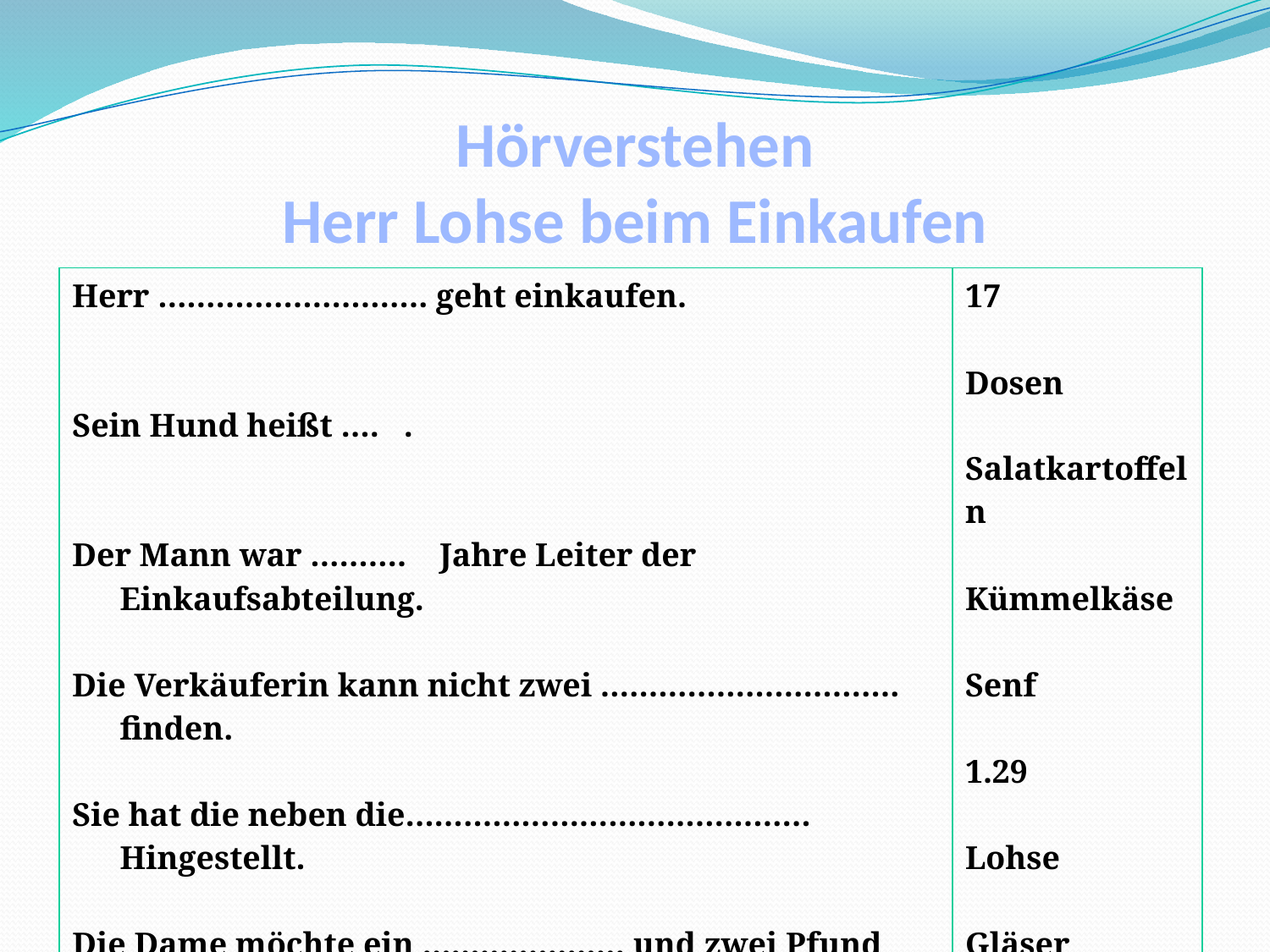

# Hörverstehen Herr Lohse beim Einkaufen
| Herr ………………………. geht einkaufen. Sein Hund heißt …. . Der Mann war ………. Jahre Leiter der Einkaufsabteilung. Die Verkäuferin kann nicht zwei …………………………. finden. Sie hat die neben die…………………………………… Hingestellt. Die Dame möchte ein ………………… und zwei Pfund Tomaten kaufen. Herr Lohse fragt nach einem Glas …. Das kostet …. Bei 10 …………………………..spart er 60 Pfennig. | 17 Dosen Salatkartoffeln Kümmelkäse Senf 1.29 Lohse Gläser Wutz |
| --- | --- |